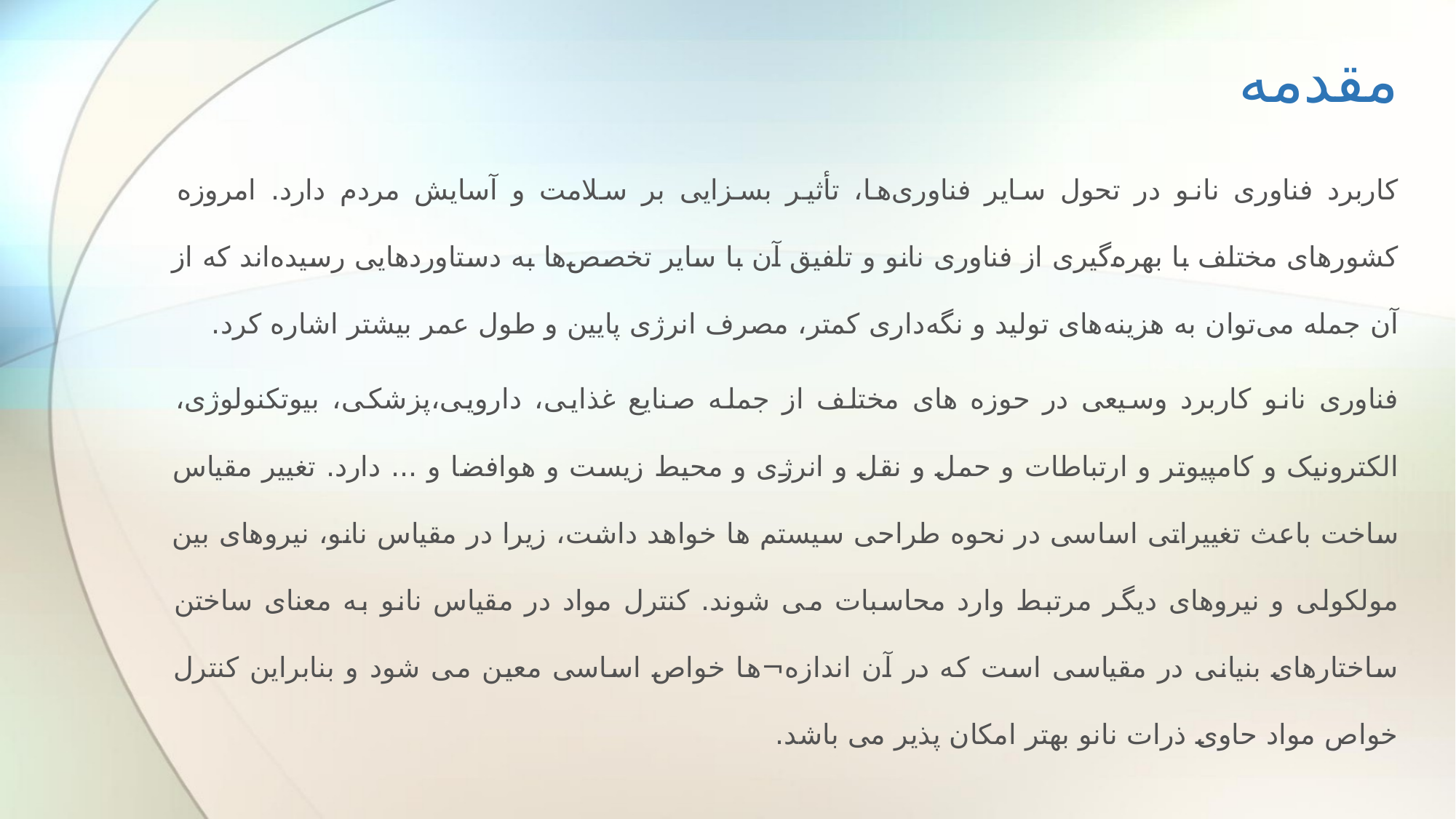

# مقدمه
کاربرد فناوری نانو در تحول سایر فناوری‌ها، تأثیر بسزایی بر سلامت و آسایش مردم دارد. امروزه کشورهای مختلف با بهره‌گیری از فناوری نانو و تلفیق آن با سایر تخصص‌ها به دستاوردهایی رسیده‌اند که از آن جمله می‌توان به هزینه‌های تولید و نگه‌داری کمتر، مصرف انرژی پایین و طول عمر بیشتر اشاره کرد.
فناوری نانو کاربرد وسیعی در حوزه های مختلف از جمله صنایع غذایی، دارویی،پزشکی، بیوتکنولوژی، الکترونیک و کامپیوتر و ارتباطات و حمل و نقل و انرژی و محیط زیست و هوافضا و ... دارد. تغییر مقیاس ساخت باعث تغییراتی اساسی در نحوه طراحی سیستم ها خواهد داشت، زیرا در مقیاس نانو، نیروهای بین مولکولی و نیروهای دیگر مرتبط وارد محاسبات می شوند. کنترل مواد در مقیاس نانو به معنای ساختن ساختارهای بنیانی در مقیاسی است که در آن اندازه¬ها خواص اساسی معین می شود و بنابراین کنترل خواص مواد حاوی ذرات نانو بهتر امکان پذیر می باشد.